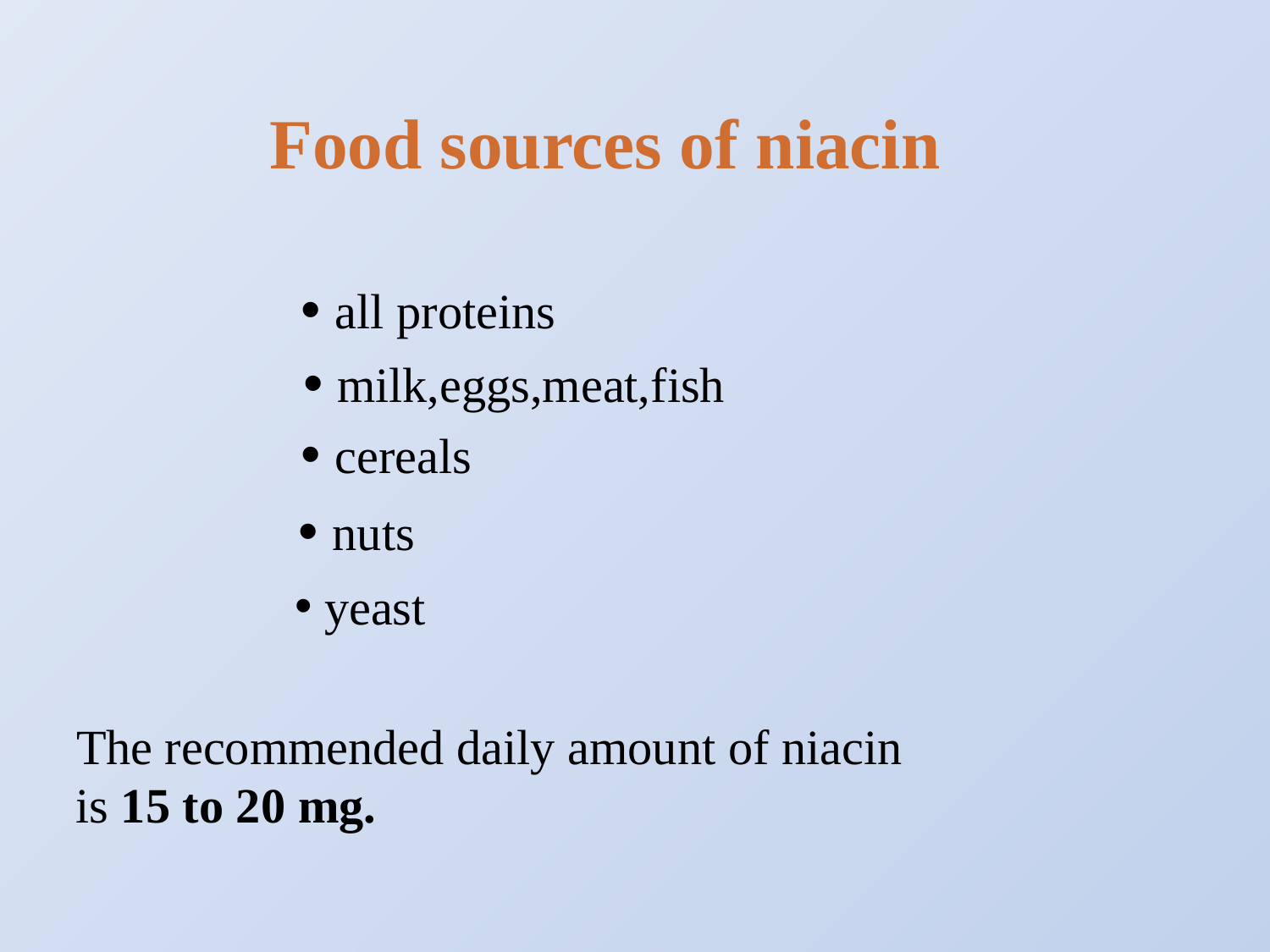

Food sources of niacin

• all proteins

 • milk,eggs,meat,fish

• cereals

• nuts

 yeast
 The recommended daily amount of niacin
 is 15 to 20 mg.